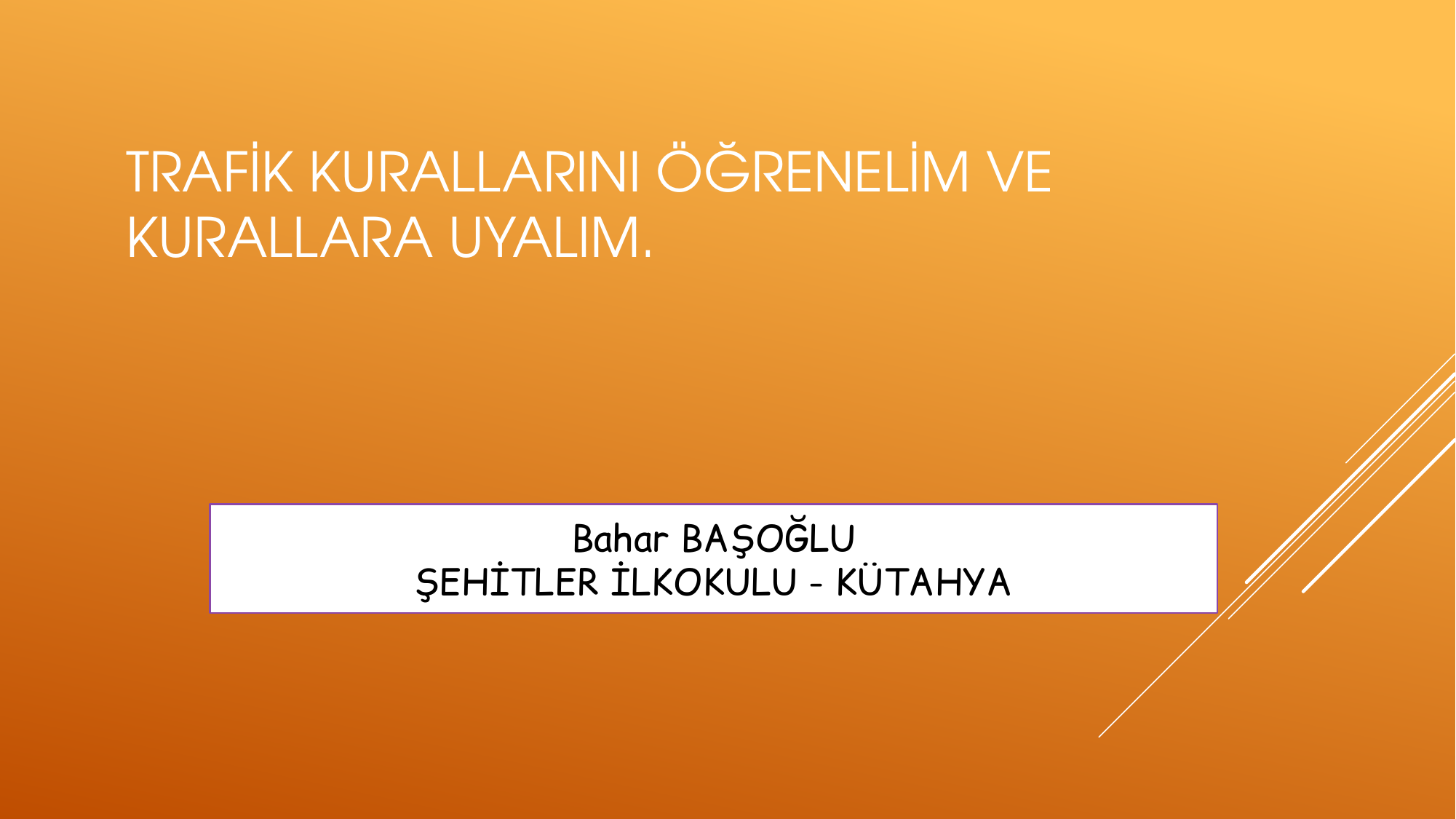

# Trafik kurallarını öğrenelim ve kurallara uyalım.
Bahar BAŞOĞLU
ŞEHİTLER İLKOKULU - KÜTAHYA